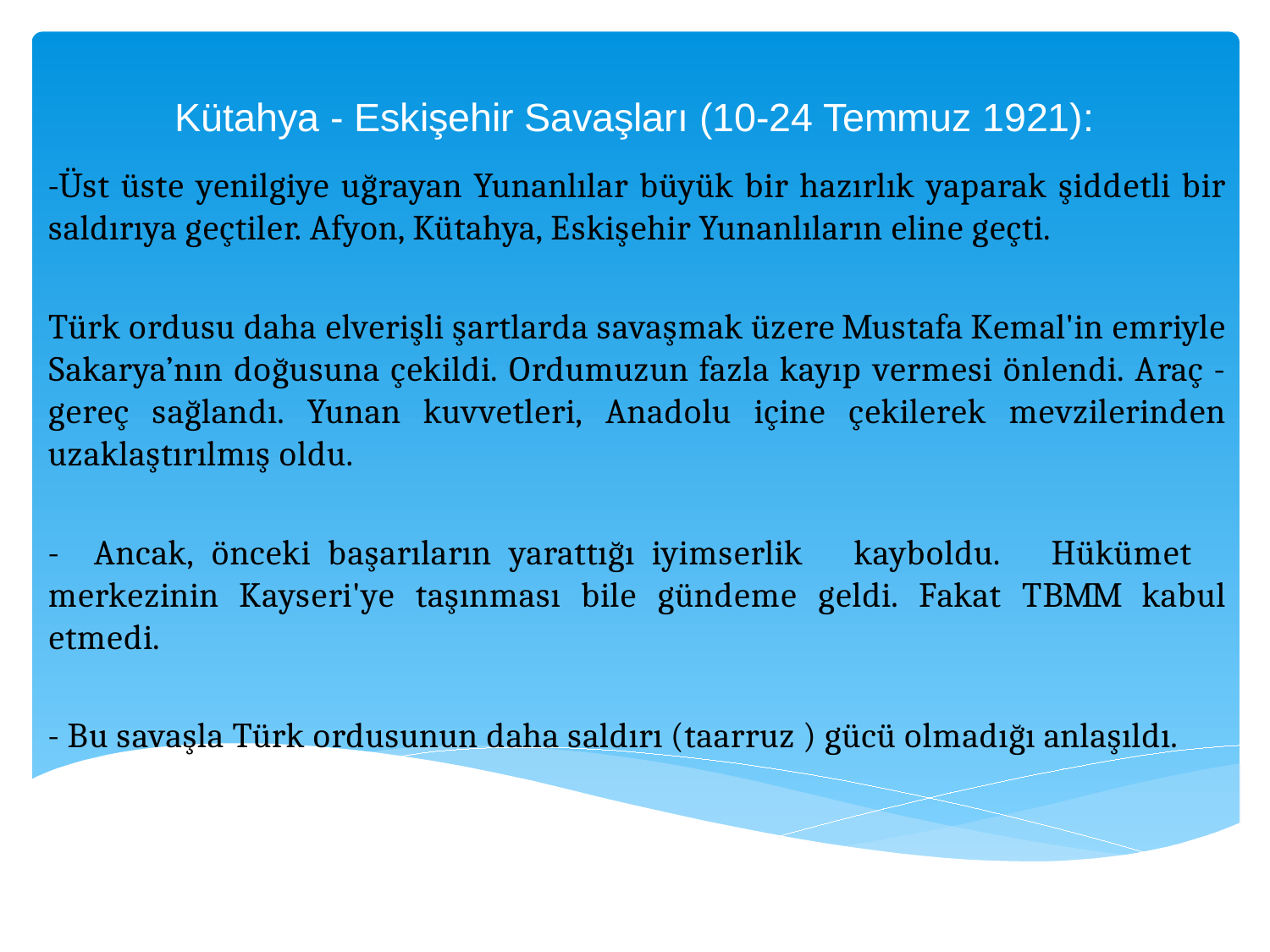

# Kütahya - Eskişehir Savaşları (10-24 Temmuz 1921):
-Üst üste yenilgiye uğrayan Yunanlılar bü­yük bir hazırlık yaparak şiddetli bir saldı­rıya geçtiler. Afyon, Kütahya, Eskişehir Yunanlıların eline geçti.

Türk ordusu daha elverişli şartlarda savaş­mak üzere Mustafa Kemal'in emriyle Sakarya’nın doğusuna çekildi. Ordumuzun fazla kayıp vermesi önlendi. Araç - gereç sağlandı. Yunan kuvvetleri, Anadolu içine çekilerek mevzilerinden uzaklaştırılmış oldu.

-  Ancak, önceki başarıların yarattığı iyim­serlik   kayboldu.   Hükümet   merkezinin Kayseri'ye taşınması bile gündeme geldi. Fakat TBMM kabul etmedi.

- Bu savaşla Türk ordusunun daha saldırı (taarruz ) gücü olmadığı anlaşıldı.